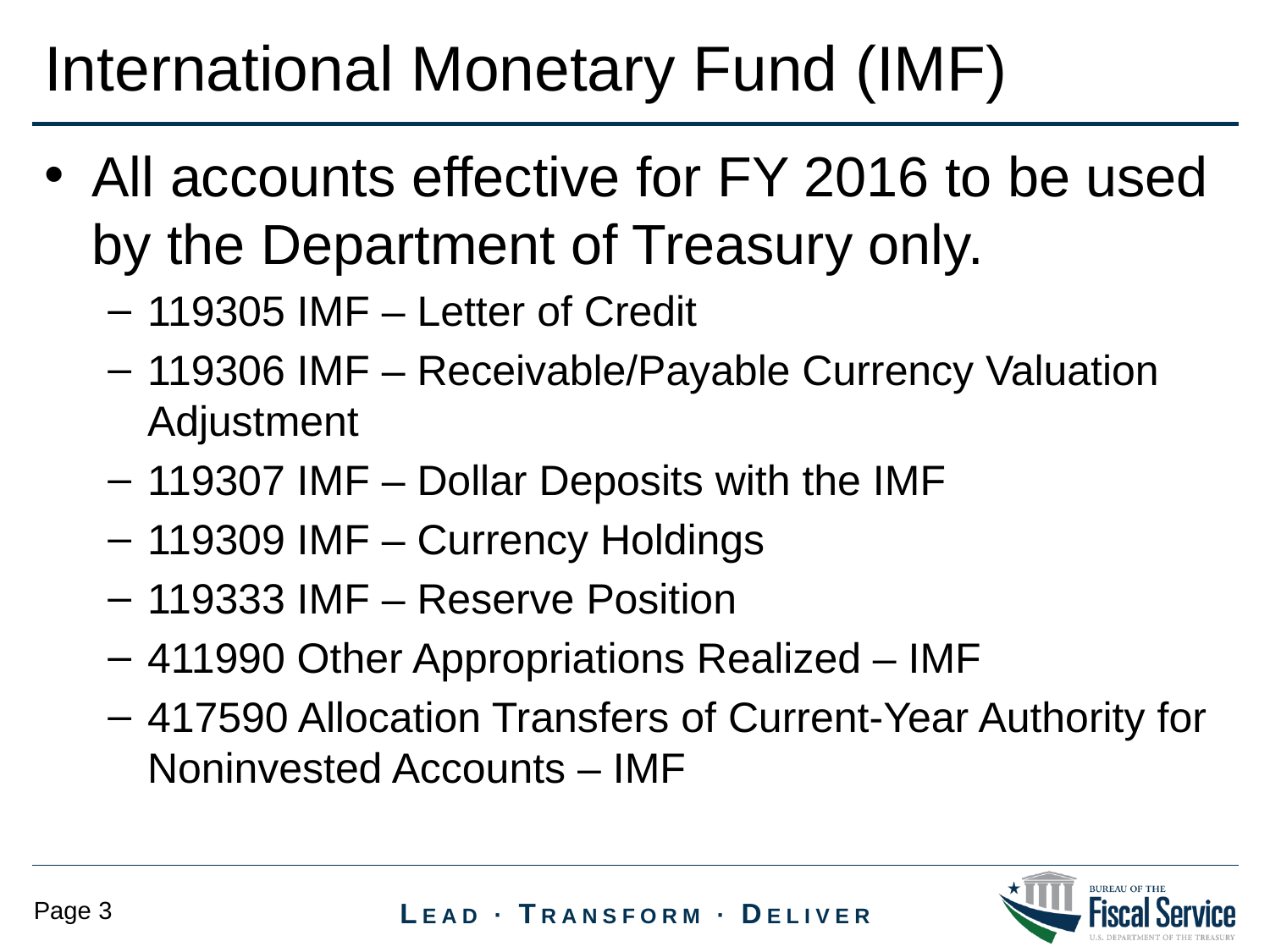

International Monetary Fund (IMF)
All accounts effective for FY 2016 to be used by the Department of Treasury only.
119305 IMF – Letter of Credit
119306 IMF – Receivable/Payable Currency Valuation Adjustment
119307 IMF – Dollar Deposits with the IMF
119309 IMF – Currency Holdings
119333 IMF – Reserve Position
411990 Other Appropriations Realized – IMF
417590 Allocation Transfers of Current-Year Authority for Noninvested Accounts – IMF